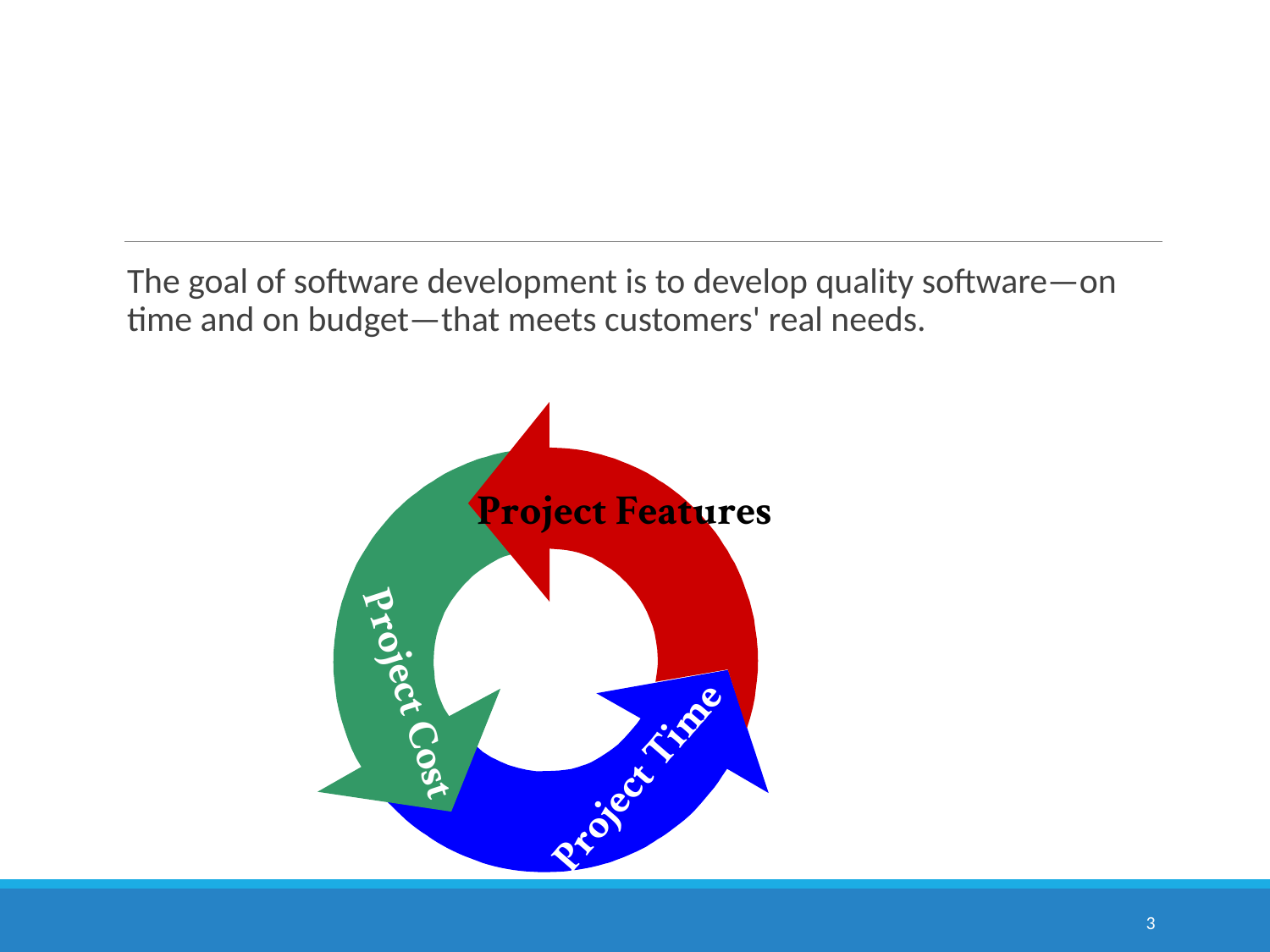

#
The goal of software development is to develop quality software—on time and on budget—that meets customers' real needs.

Project Features
Project Cost
Project Time
3